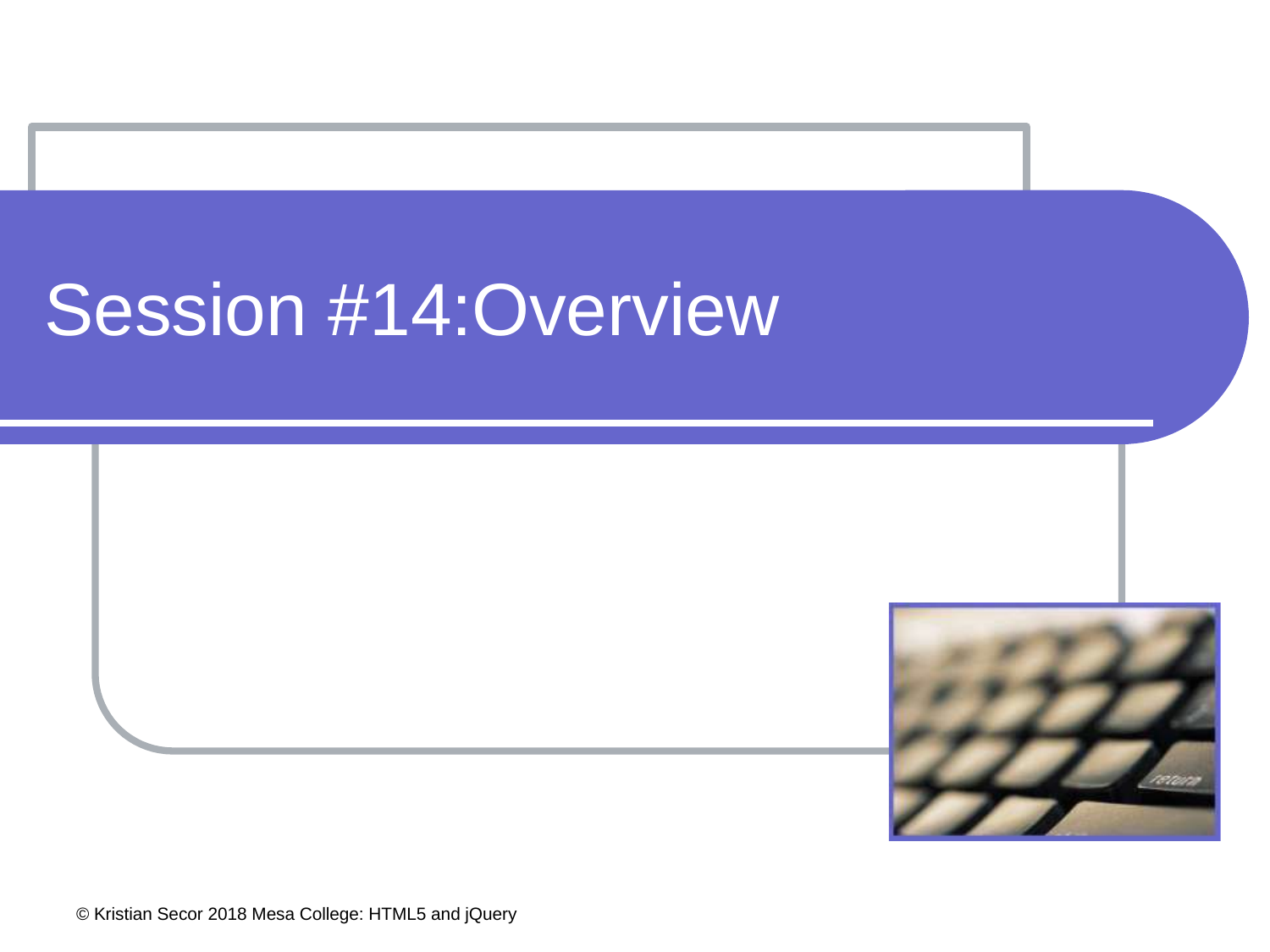

# Session #14:Overview

© Kristian Secor 2018 Mesa College: HTML5 and jQuery